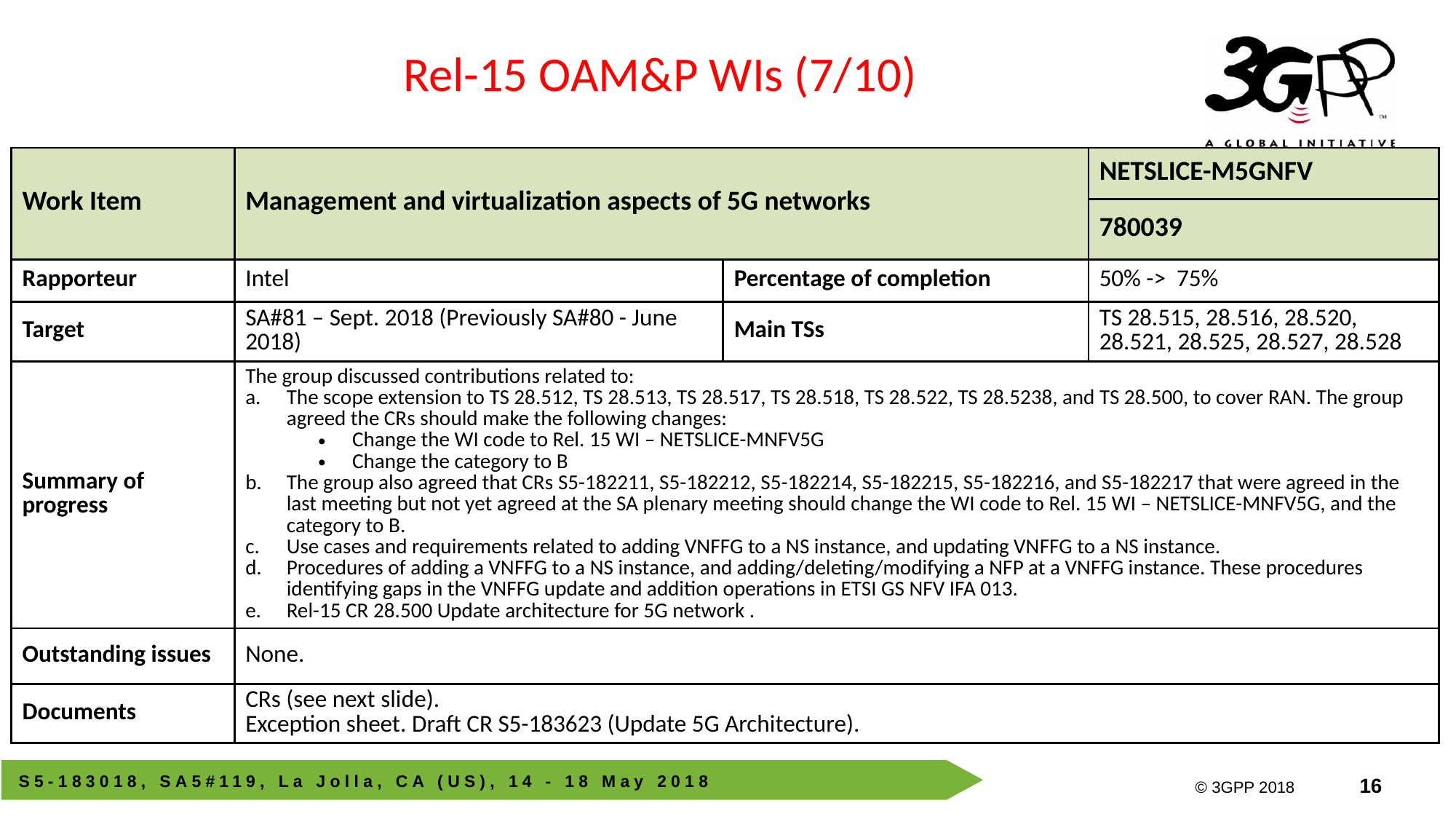

Rel-15 OAM&P WIs (7/10)
| Work Item | Management and virtualization aspects of 5G networks |  | NETSLICE-M5GNFV |
| --- | --- | --- | --- |
|  |  |  | 780039 |
| Rapporteur | Intel | Percentage of completion | 50% -> 75% |
| Target | SA#81 – Sept. 2018 (Previously SA#80 - June 2018) | Main TSs | TS 28.515, 28.516, 28.520, 28.521, 28.525, 28.527, 28.528 |
| Summary of progress | The group discussed contributions related to: The scope extension to TS 28.512, TS 28.513, TS 28.517, TS 28.518, TS 28.522, TS 28.5238, and TS 28.500, to cover RAN. The group agreed the CRs should make the following changes: Change the WI code to Rel. 15 WI – NETSLICE-MNFV5G Change the category to B The group also agreed that CRs S5-182211, S5-182212, S5-182214, S5-182215, S5-182216, and S5-182217 that were agreed in the last meeting but not yet agreed at the SA plenary meeting should change the WI code to Rel. 15 WI – NETSLICE-MNFV5G, and the category to B. Use cases and requirements related to adding VNFFG to a NS instance, and updating VNFFG to a NS instance. Procedures of adding a VNFFG to a NS instance, and adding/deleting/modifying a NFP at a VNFFG instance. These procedures identifying gaps in the VNFFG update and addition operations in ETSI GS NFV IFA 013. Rel-15 CR 28.500 Update architecture for 5G network . |  |  |
| Outstanding issues | None. |  |  |
| Documents | CRs (see next slide). Exception sheet. Draft CR S5-183623 (Update 5G Architecture). |  |  |